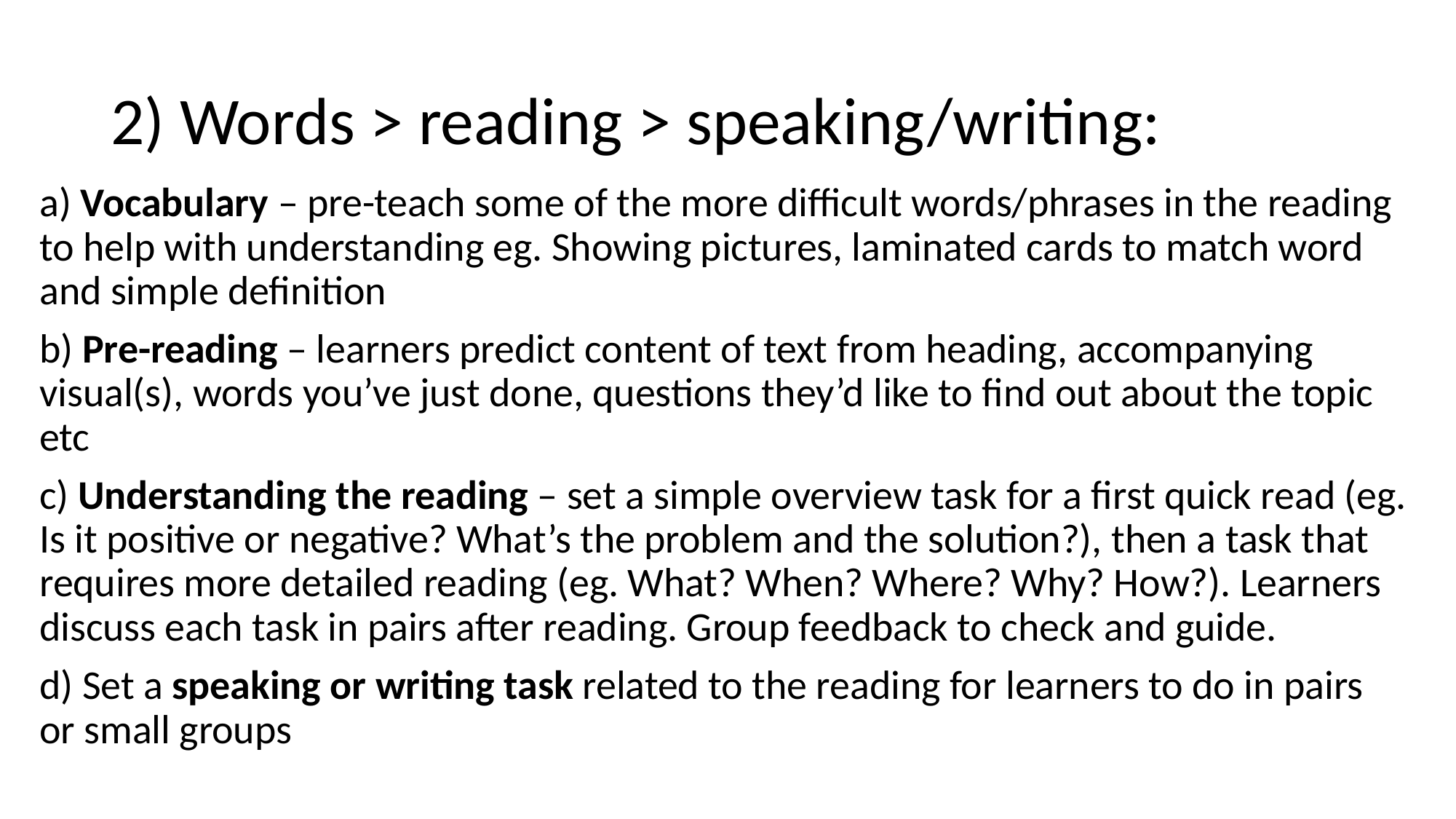

# 2) Words > reading > speaking/writing:
a) Vocabulary – pre-teach some of the more difficult words/phrases in the reading to help with understanding eg. Showing pictures, laminated cards to match word and simple definition
b) Pre-reading – learners predict content of text from heading, accompanying visual(s), words you’ve just done, questions they’d like to find out about the topic etc
c) Understanding the reading – set a simple overview task for a first quick read (eg. Is it positive or negative? What’s the problem and the solution?), then a task that requires more detailed reading (eg. What? When? Where? Why? How?). Learners discuss each task in pairs after reading. Group feedback to check and guide.
d) Set a speaking or writing task related to the reading for learners to do in pairs or small groups